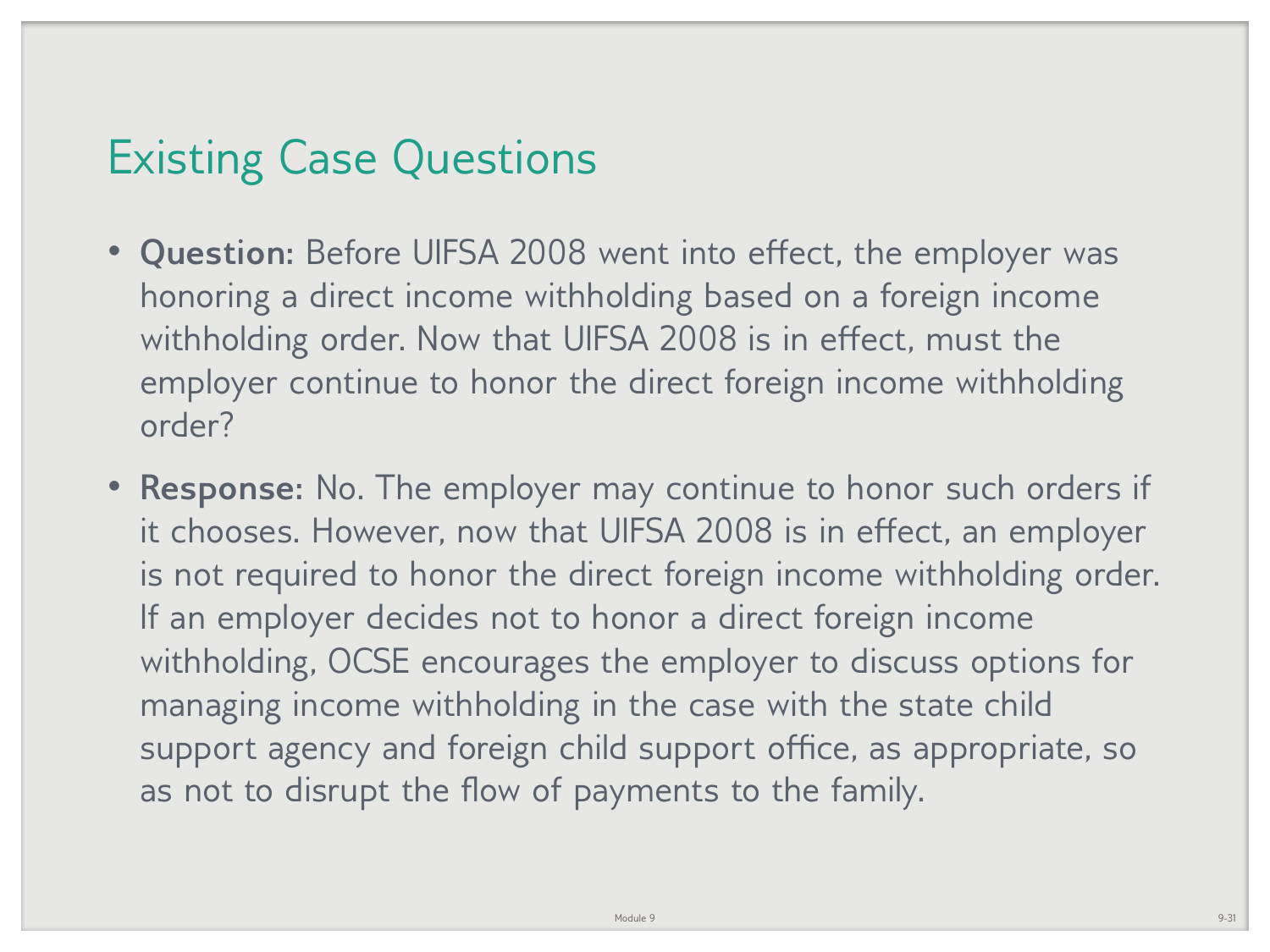

# Existing Case Questions
Question: Before UIFSA 2008 went into effect, the employer was honoring a direct income withholding based on a foreign income withholding order. Now that UIFSA 2008 is in effect, must the employer continue to honor the direct foreign income withholding order?
Response: No. The employer may continue to honor such orders if it chooses. However, now that UIFSA 2008 is in effect, an employer is not required to honor the direct foreign income withholding order. If an employer decides not to honor a direct foreign income withholding, OCSE encourages the employer to discuss options for managing income withholding in the case with the state child support agency and foreign child support office, as appropriate, so as not to disrupt the flow of payments to the family.

Module 9
9-31